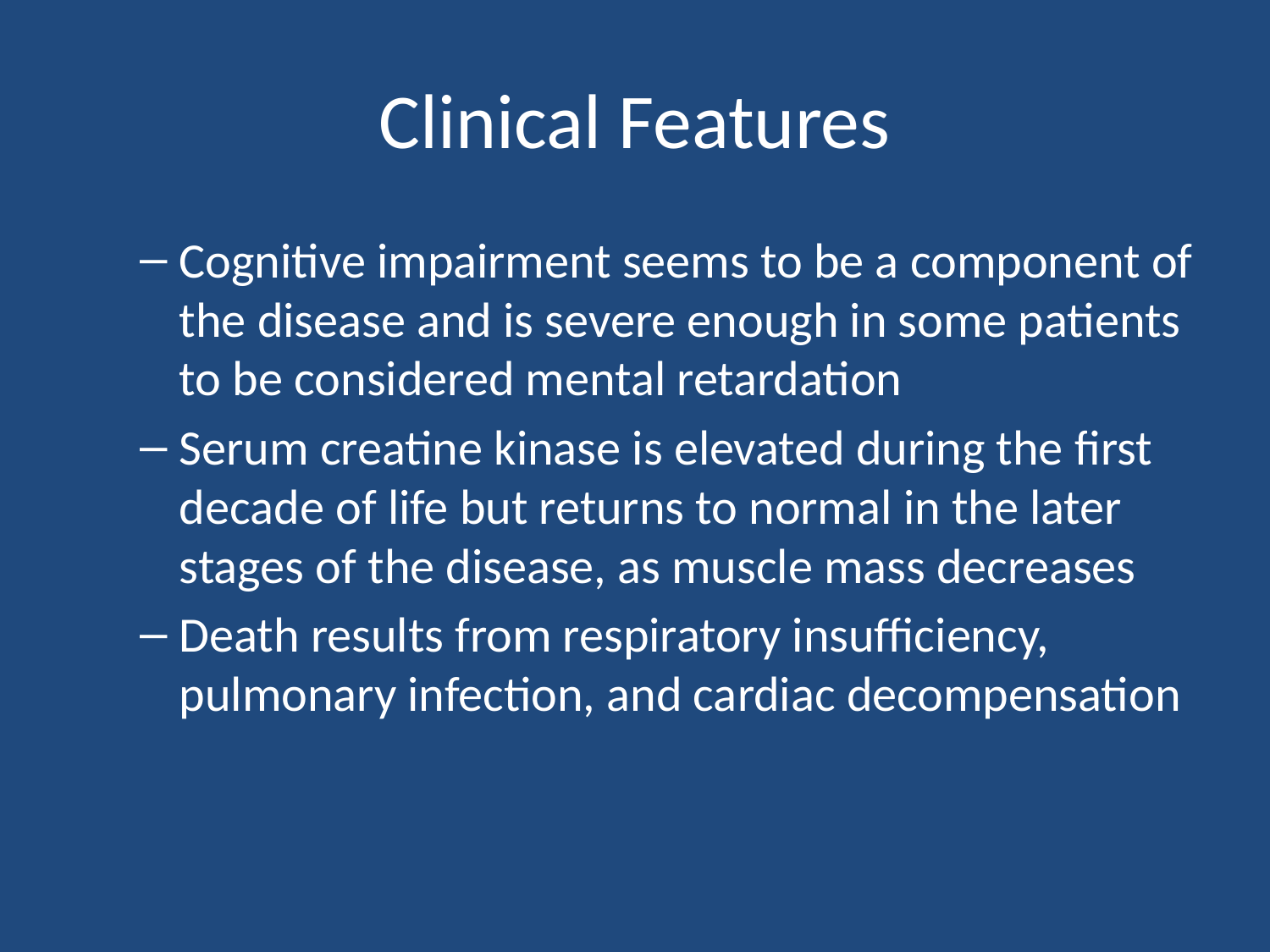

# Clinical Features
Cognitive impairment seems to be a component of the disease and is severe enough in some patients to be considered mental retardation
Serum creatine kinase is elevated during the first decade of life but returns to normal in the later stages of the disease, as muscle mass decreases
Death results from respiratory insufficiency, pulmonary infection, and cardiac decompensation